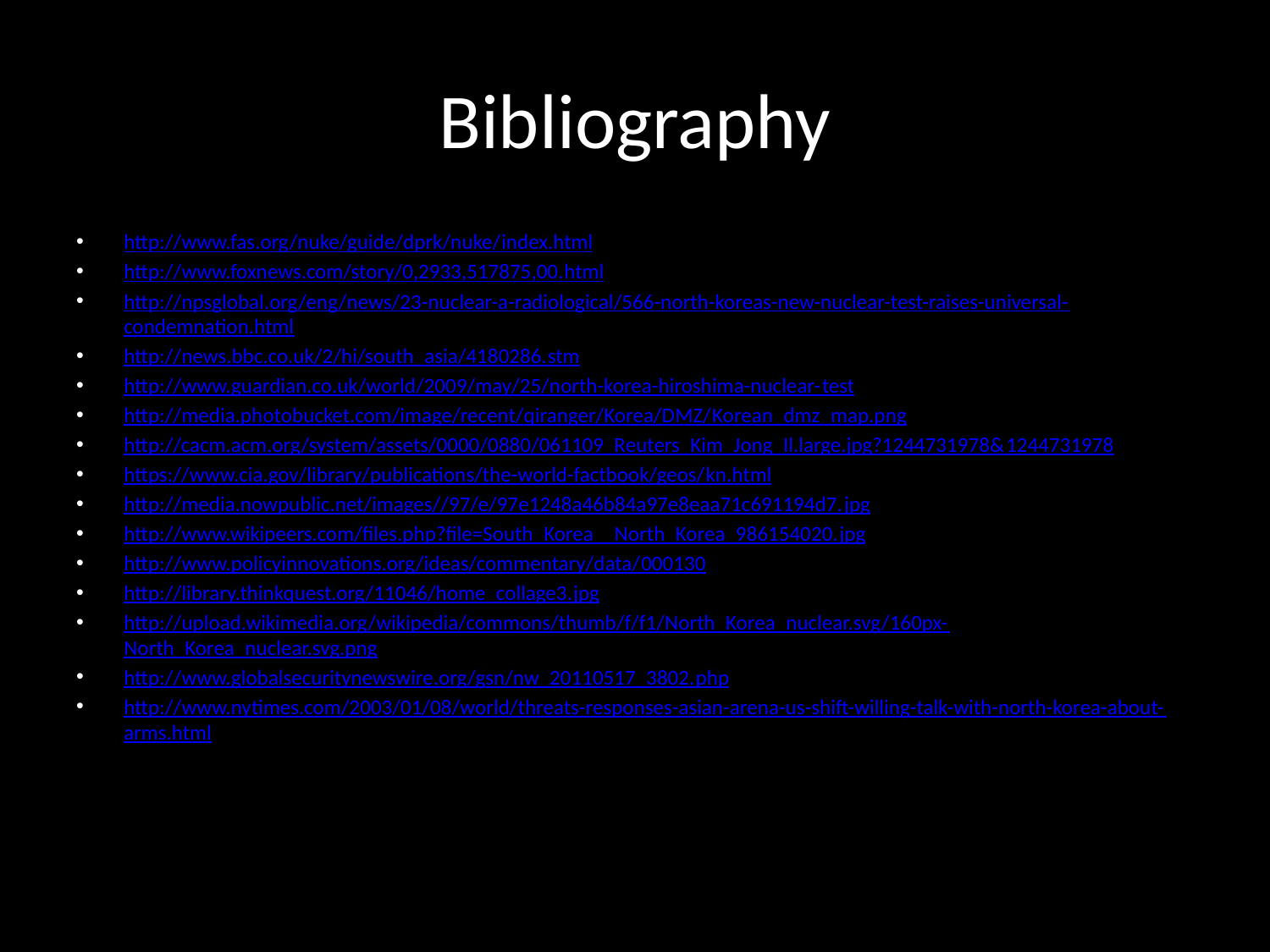

# Bibliography
http://www.fas.org/nuke/guide/dprk/nuke/index.html
http://www.foxnews.com/story/0,2933,517875,00.html
http://npsglobal.org/eng/news/23-nuclear-a-radiological/566-north-koreas-new-nuclear-test-raises-universal-condemnation.html
http://news.bbc.co.uk/2/hi/south_asia/4180286.stm
http://www.guardian.co.uk/world/2009/may/25/north-korea-hiroshima-nuclear-test
http://media.photobucket.com/image/recent/qiranger/Korea/DMZ/Korean_dmz_map.png
http://cacm.acm.org/system/assets/0000/0880/061109_Reuters_Kim_Jong_Il.large.jpg?1244731978&1244731978
https://www.cia.gov/library/publications/the-world-factbook/geos/kn.html
http://media.nowpublic.net/images//97/e/97e1248a46b84a97e8eaa71c691194d7.jpg
http://www.wikipeers.com/files.php?file=South_Korea__North_Korea_986154020.jpg
http://www.policyinnovations.org/ideas/commentary/data/000130
http://library.thinkquest.org/11046/home_collage3.jpg
http://upload.wikimedia.org/wikipedia/commons/thumb/f/f1/North_Korea_nuclear.svg/160px-North_Korea_nuclear.svg.png
http://www.globalsecuritynewswire.org/gsn/nw_20110517_3802.php
http://www.nytimes.com/2003/01/08/world/threats-responses-asian-arena-us-shift-willing-talk-with-north-korea-about-arms.html